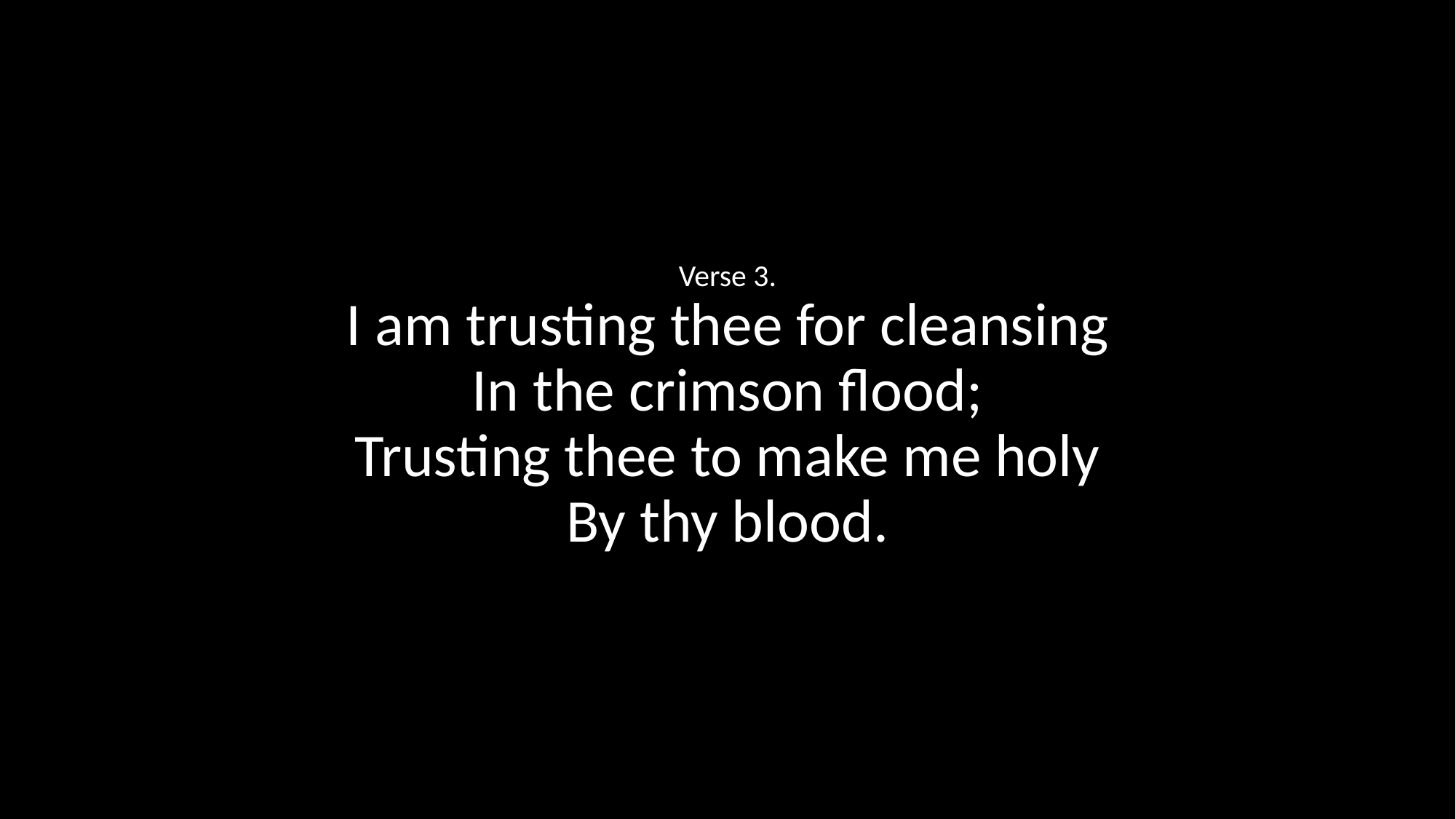

Verse 3.
I am trusting thee for cleansing
In the crimson flood;
Trusting thee to make me holy
By thy blood.